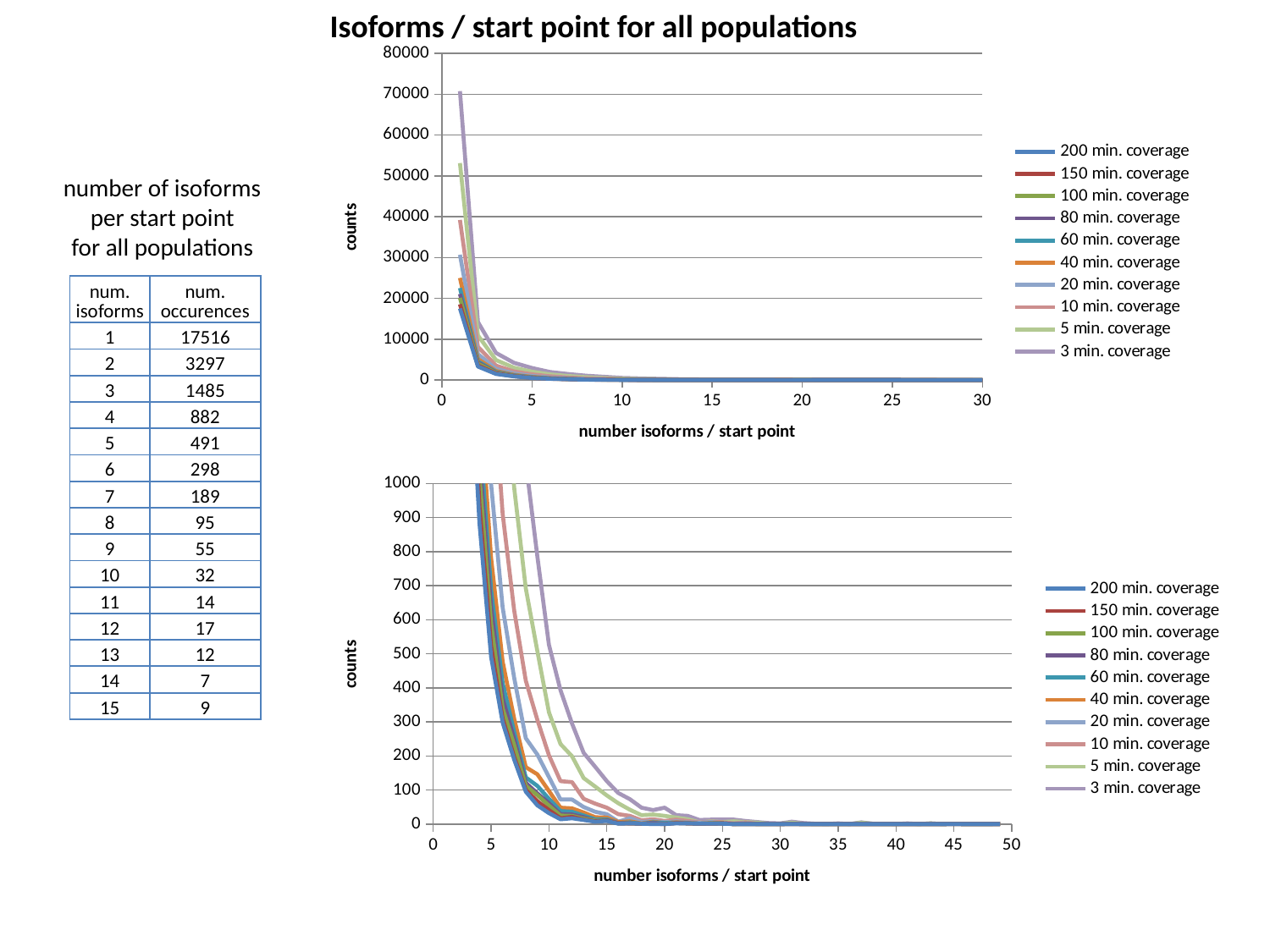

Isoforms / start point for all populations

### Chart

| Category | 200 min. coverage | 150 min. coverage | 100 min. coverage | 80 min. coverage | 60 min. coverage | 40 min. coverage | 20 min. coverage | 10 min. coverage | 5 min. coverage | 3 min. coverage |
|---|---|---|---|---|---|---|---|---|---|---|
number of isoforms
per start point
for all populations
| num. isoforms | num. occurences |
| --- | --- |
| 1 | 17516 |
| 2 | 3297 |
| 3 | 1485 |
| 4 | 882 |
| 5 | 491 |
| 6 | 298 |
| 7 | 189 |
| 8 | 95 |
| 9 | 55 |
| 10 | 32 |
| 11 | 14 |
| 12 | 17 |
| 13 | 12 |
| 14 | 7 |
| 15 | 9 |

### Chart

| Category | 200 min. coverage | 150 min. coverage | 100 min. coverage | 80 min. coverage | 60 min. coverage | 40 min. coverage | 20 min. coverage | 10 min. coverage | 5 min. coverage | 3 min. coverage |
|---|---|---|---|---|---|---|---|---|---|---|